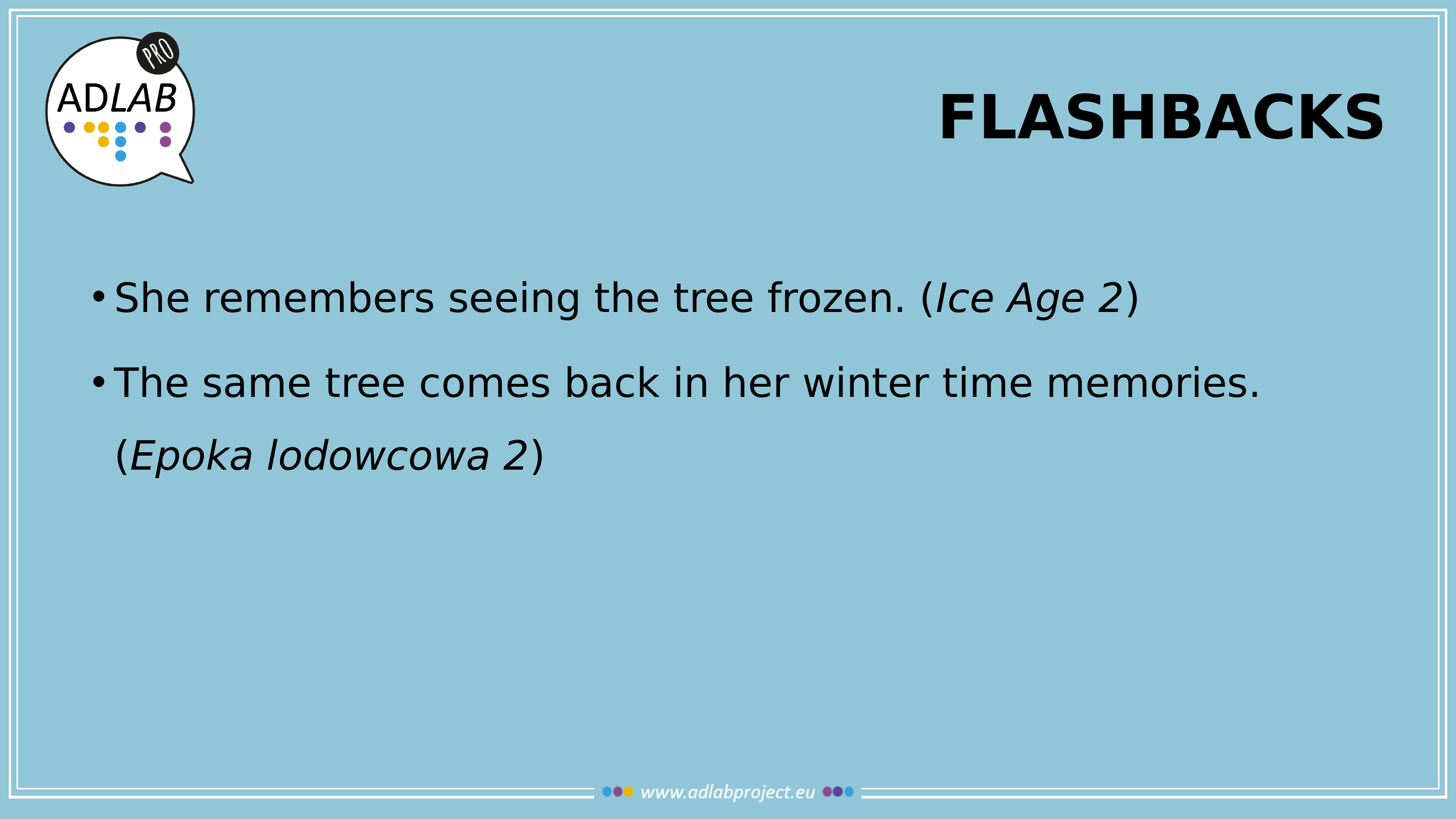

# flashbacks
She remembers seeing the tree frozen. (Ice Age 2)
The same tree comes back in her winter time memories. (Epoka lodowcowa 2)